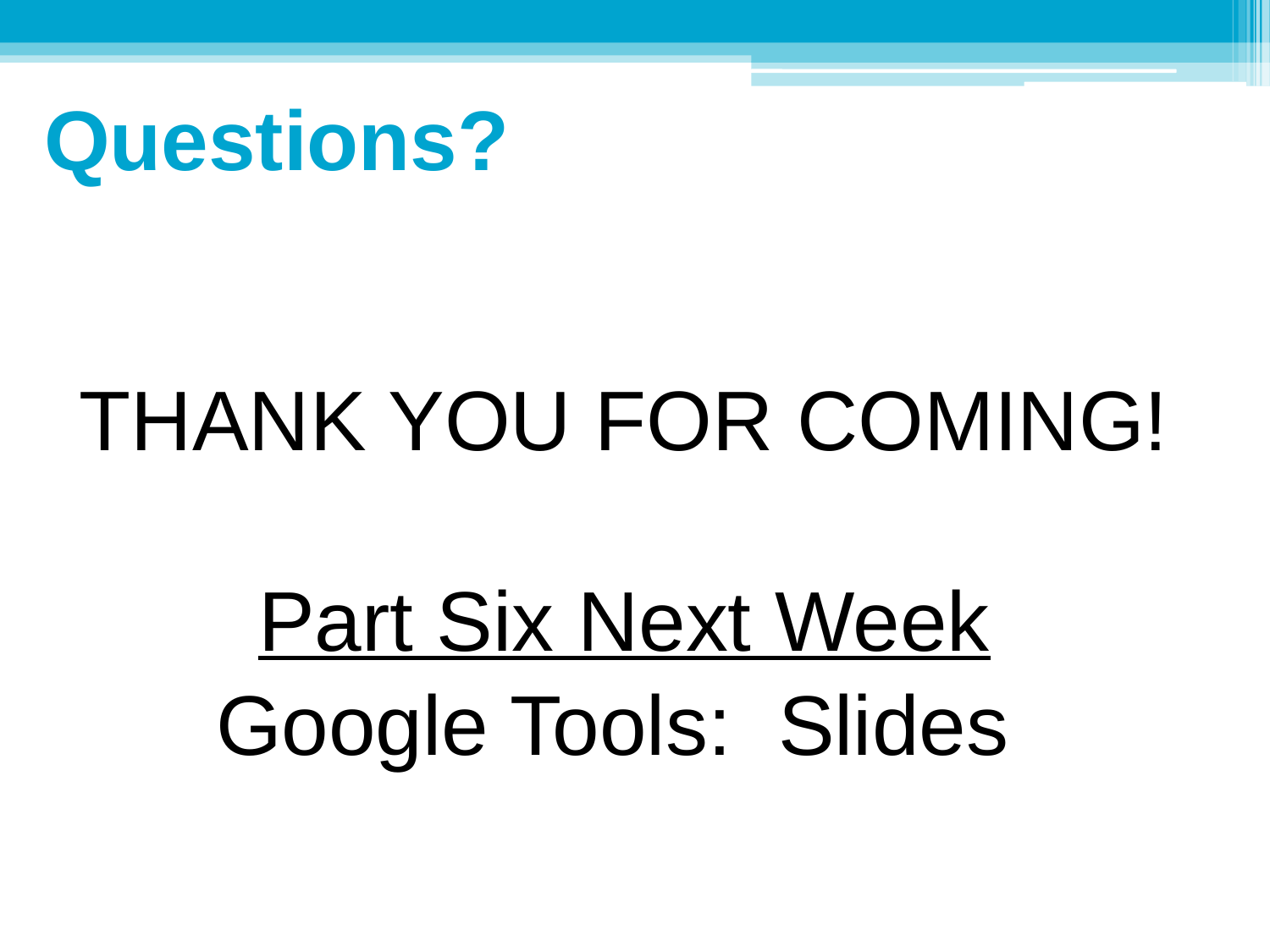

# Questions?

THANK YOU FOR COMING!

Part Six Next Week
Google Tools:  Slides